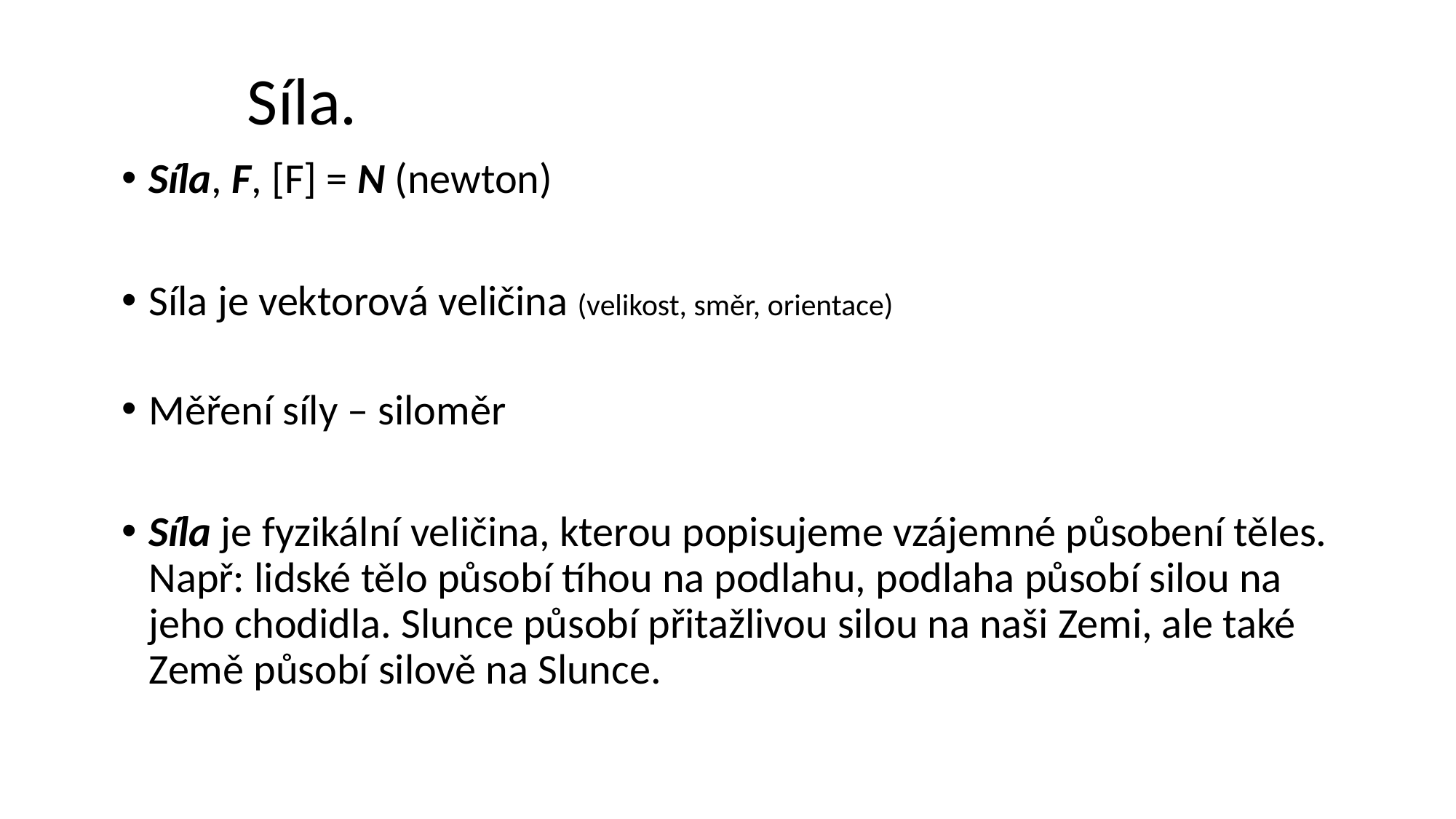

# Síla.
Síla, F, [F] = N (newton)

Síla je vektorová veličina (velikost, směr, orientace)

Měření síly – siloměr

Síla je fyzikální veličina, kterou popisujeme vzájemné působení těles. Např: lidské tělo působí tíhou na podlahu, podlaha působí silou na jeho chodidla. Slunce působí přitažlivou silou na naši Zemi, ale také Země působí silově na Slunce.